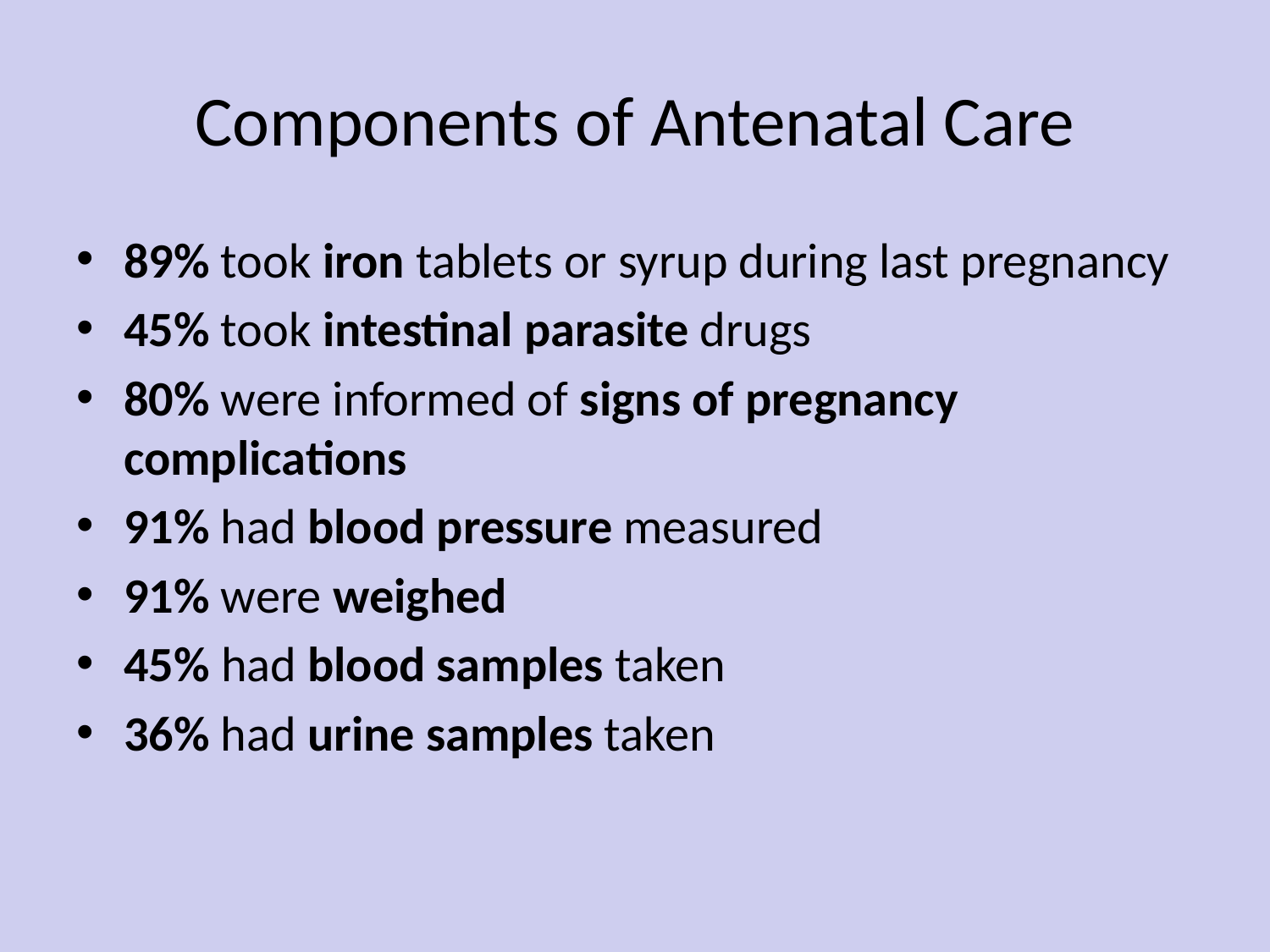

# Components of Antenatal Care
89% took iron tablets or syrup during last pregnancy
45% took intestinal parasite drugs
80% were informed of signs of pregnancy complications
91% had blood pressure measured
91% were weighed
45% had blood samples taken
36% had urine samples taken